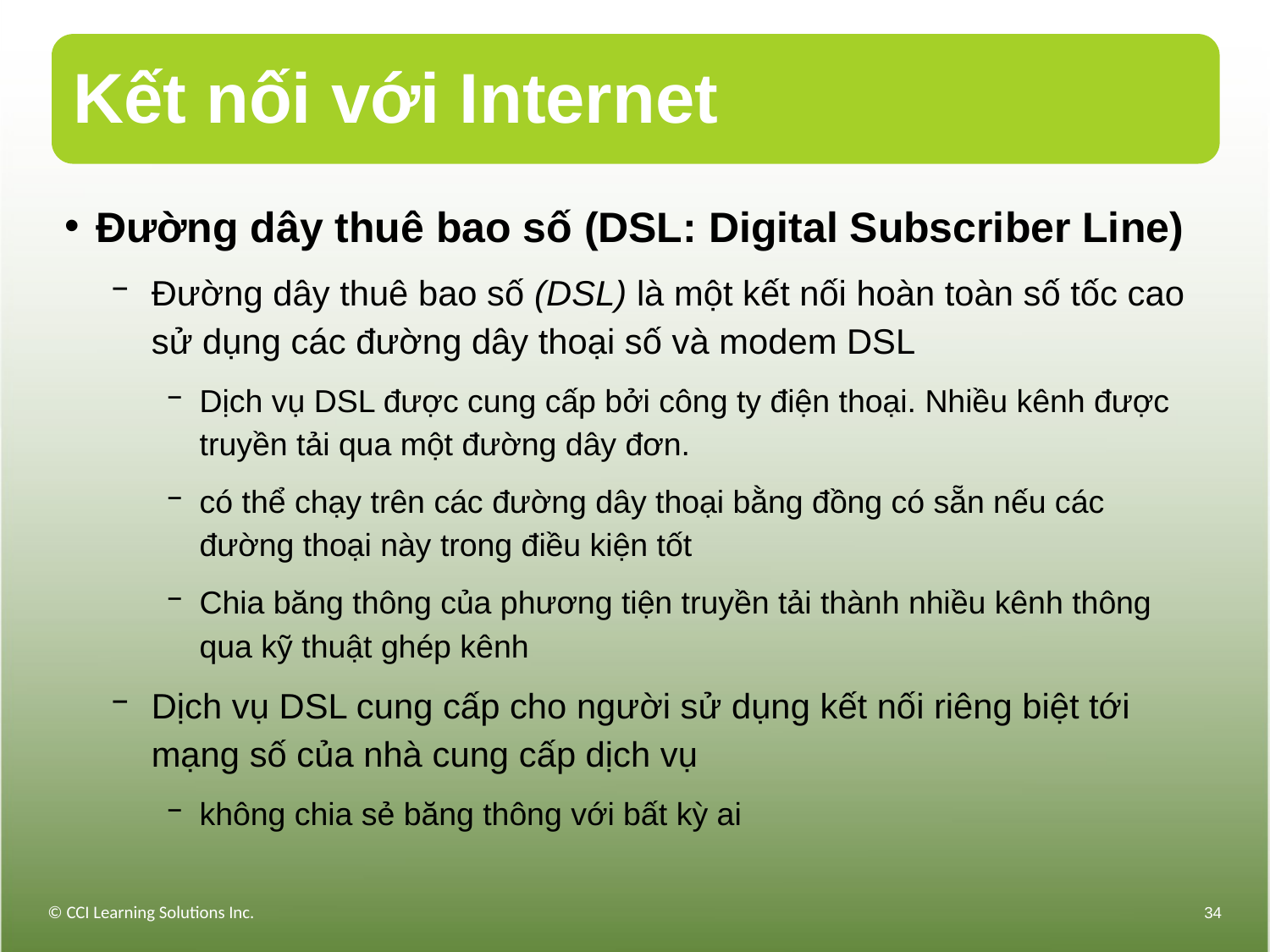

# Kết nối với Internet
Đường dây thuê bao số (DSL: Digital Subscriber Line)
Đường dây thuê bao số (DSL) là một kết nối hoàn toàn số tốc cao sử dụng các đường dây thoại số và modem DSL
Dịch vụ DSL được cung cấp bởi công ty điện thoại. Nhiều kênh được truyền tải qua một đường dây đơn.
có thể chạy trên các đường dây thoại bằng đồng có sẵn nếu các đường thoại này trong điều kiện tốt
Chia băng thông của phương tiện truyền tải thành nhiều kênh thông qua kỹ thuật ghép kênh
Dịch vụ DSL cung cấp cho người sử dụng kết nối riêng biệt tới mạng số của nhà cung cấp dịch vụ
không chia sẻ băng thông với bất kỳ ai
© CCI Learning Solutions Inc.
34